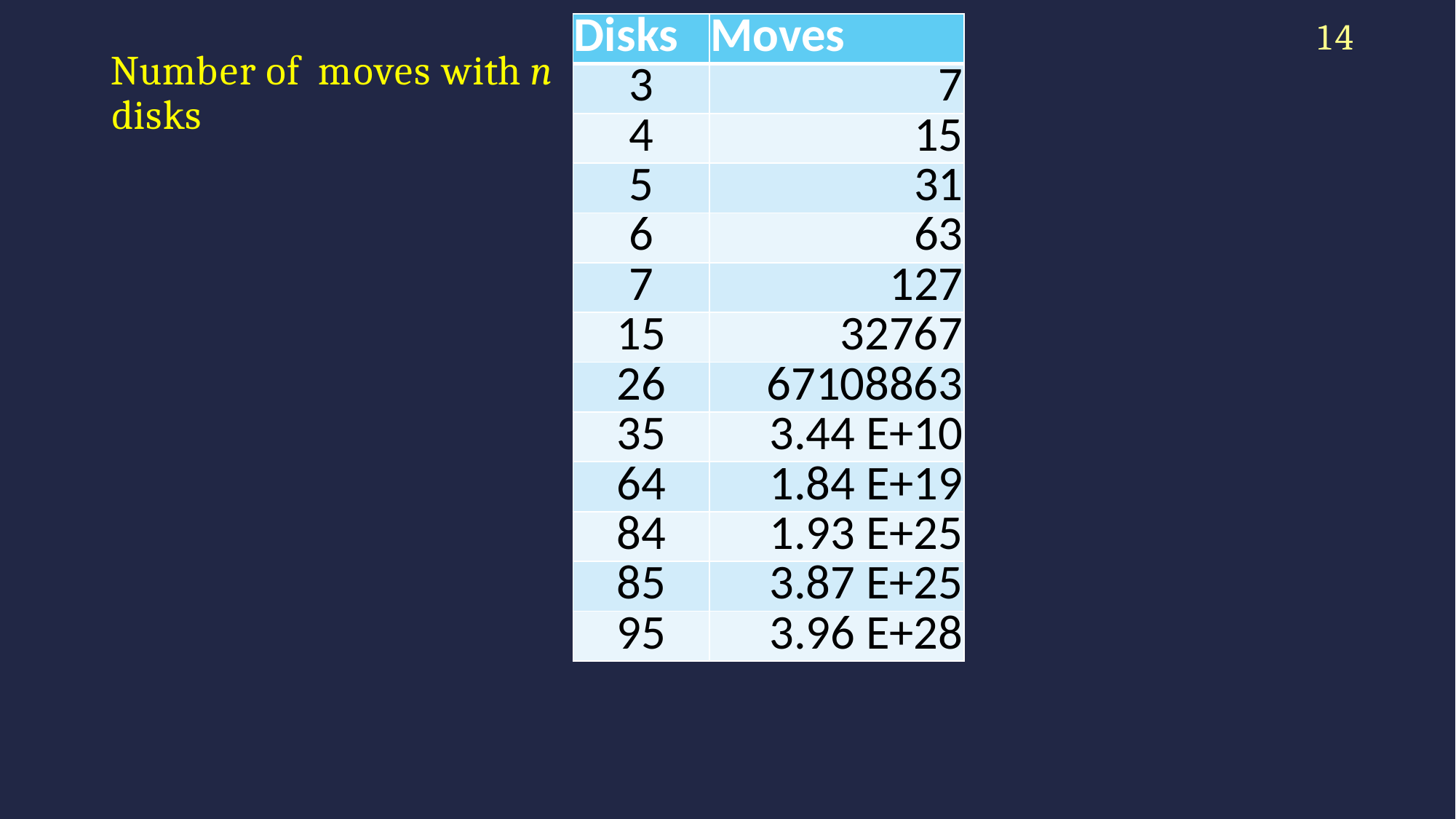

| Disks | Moves |
| --- | --- |
| 3 | 7 |
| 4 | 15 |
| 5 | 31 |
| 6 | 63 |
| 7 | 127 |
| 15 | 32767 |
| 26 | 67108863 |
| 35 | 3.44 E+10 |
| 64 | 1.84 E+19 |
| 84 | 1.93 E+25 |
| 85 | 3.87 E+25 |
| 95 | 3.96 E+28 |
14
# Number of  moves with n disks